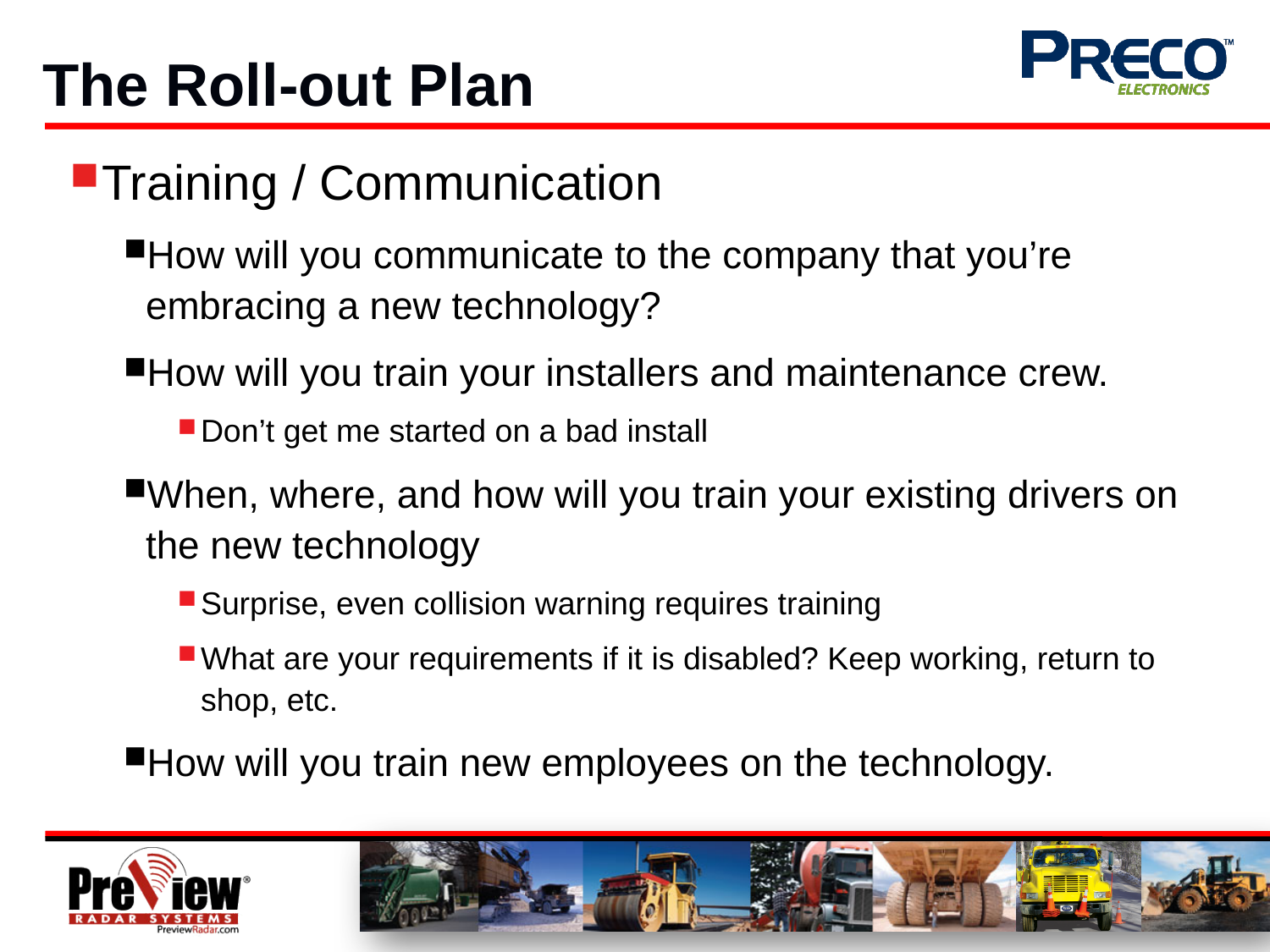

# The Roll-out Plan
Training / Communication
How will you communicate to the company that you’re embracing a new technology?
How will you train your installers and maintenance crew.
Don’t get me started on a bad install
When, where, and how will you train your existing drivers on the new technology
Surprise, even collision warning requires training
What are your requirements if it is disabled? Keep working, return to shop, etc.
How will you train new employees on the technology.